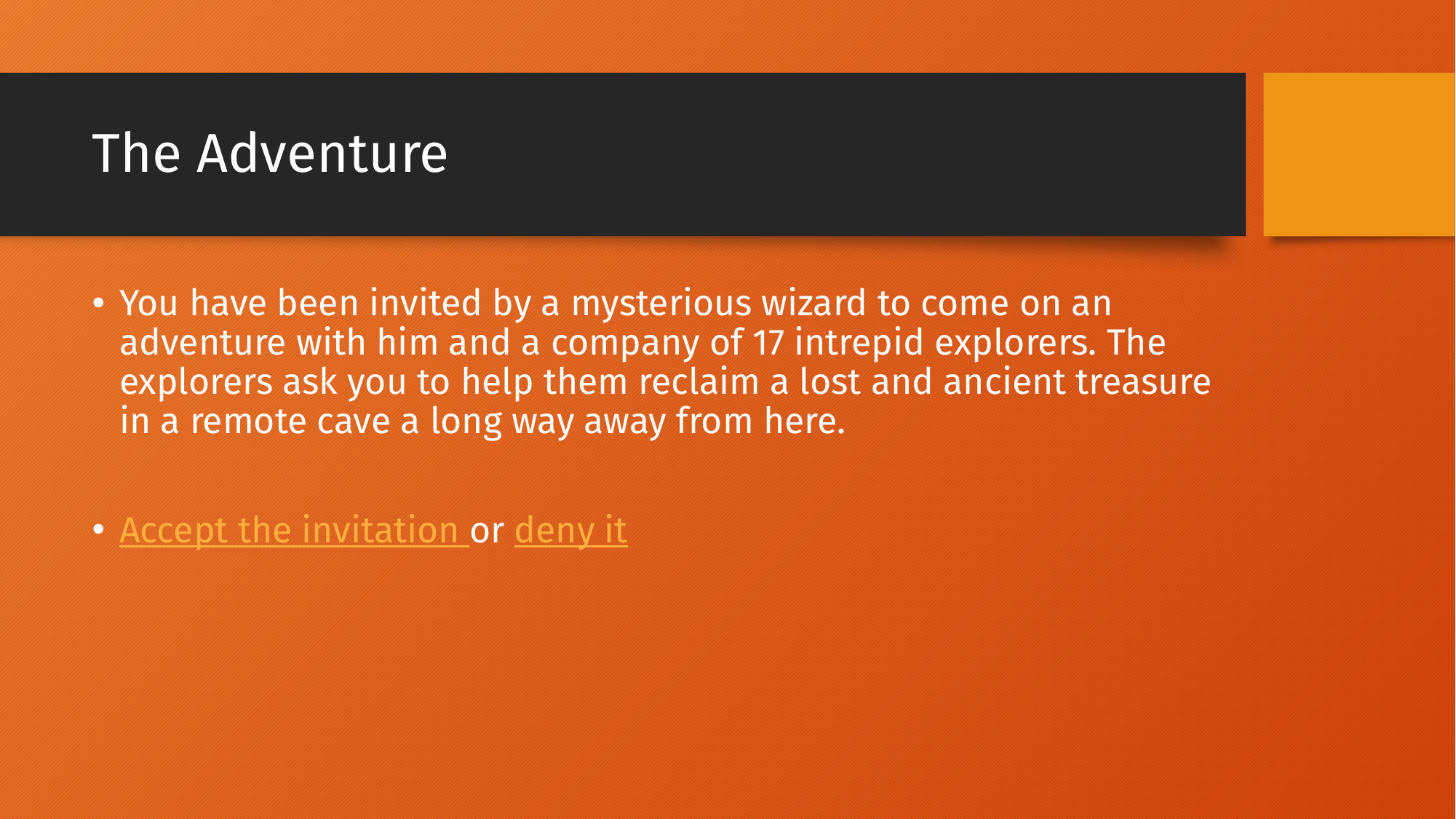

# The Adventure
You have been invited by a mysterious wizard to come on an adventure with him and a company of 17 intrepid explorers. The explorers ask you to help them reclaim a lost and ancient treasure in a remote cave a long way away from here.

Accept the invitation or deny it